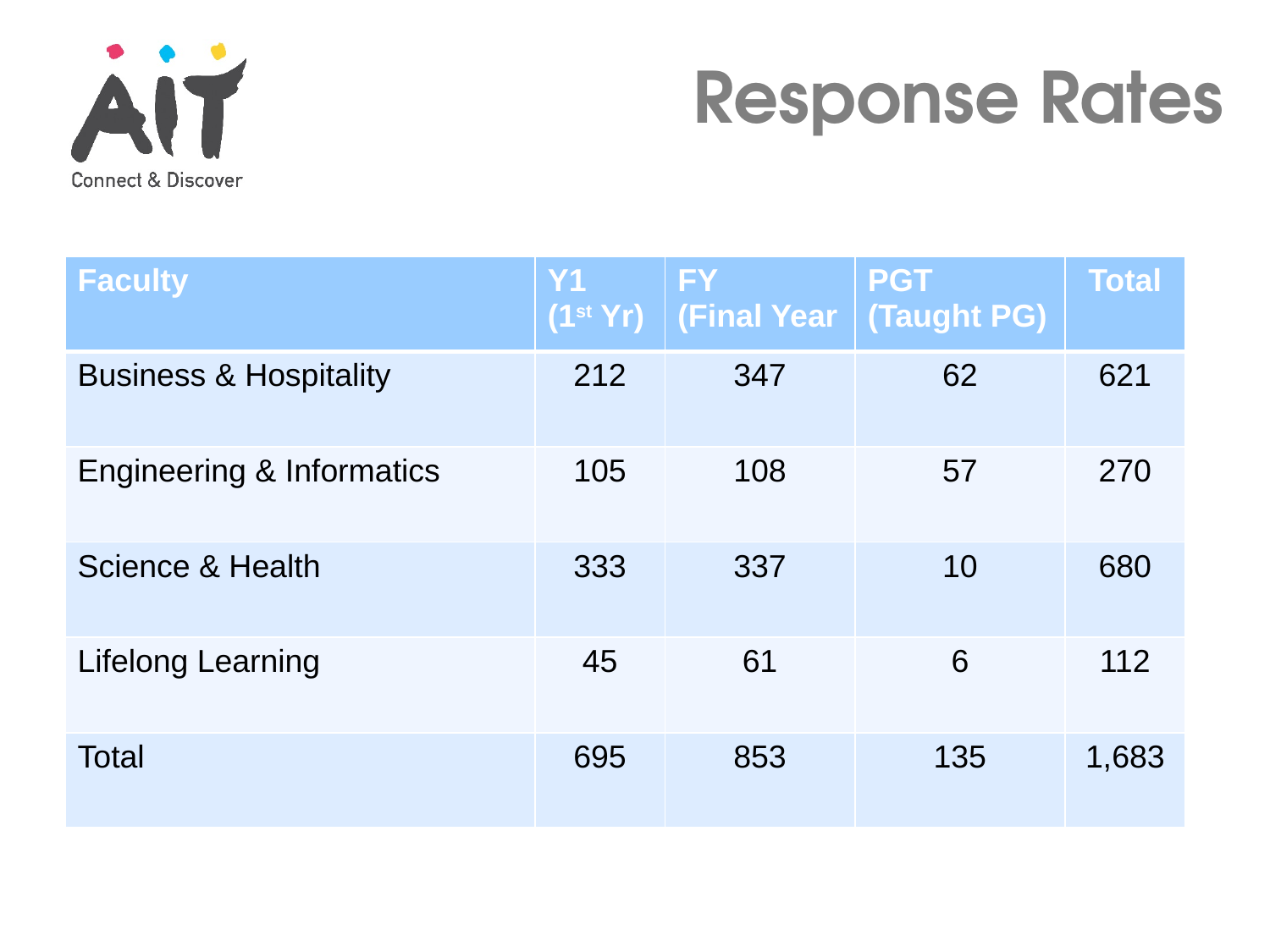

Response Rates
| Faculty | Y1 (1st Yr) | FY (Final Year | PGT (Taught PG) | Total |
| --- | --- | --- | --- | --- |
| Business & Hospitality | 212 | 347 | 62 | 621 |
| Engineering & Informatics | 105 | 108 | 57 | 270 |
| Science & Health | 333 | 337 | 10 | 680 |
| Lifelong Learning | 45 | 61 | 6 | 112 |
| Total | 695 | 853 | 135 | 1,683 |